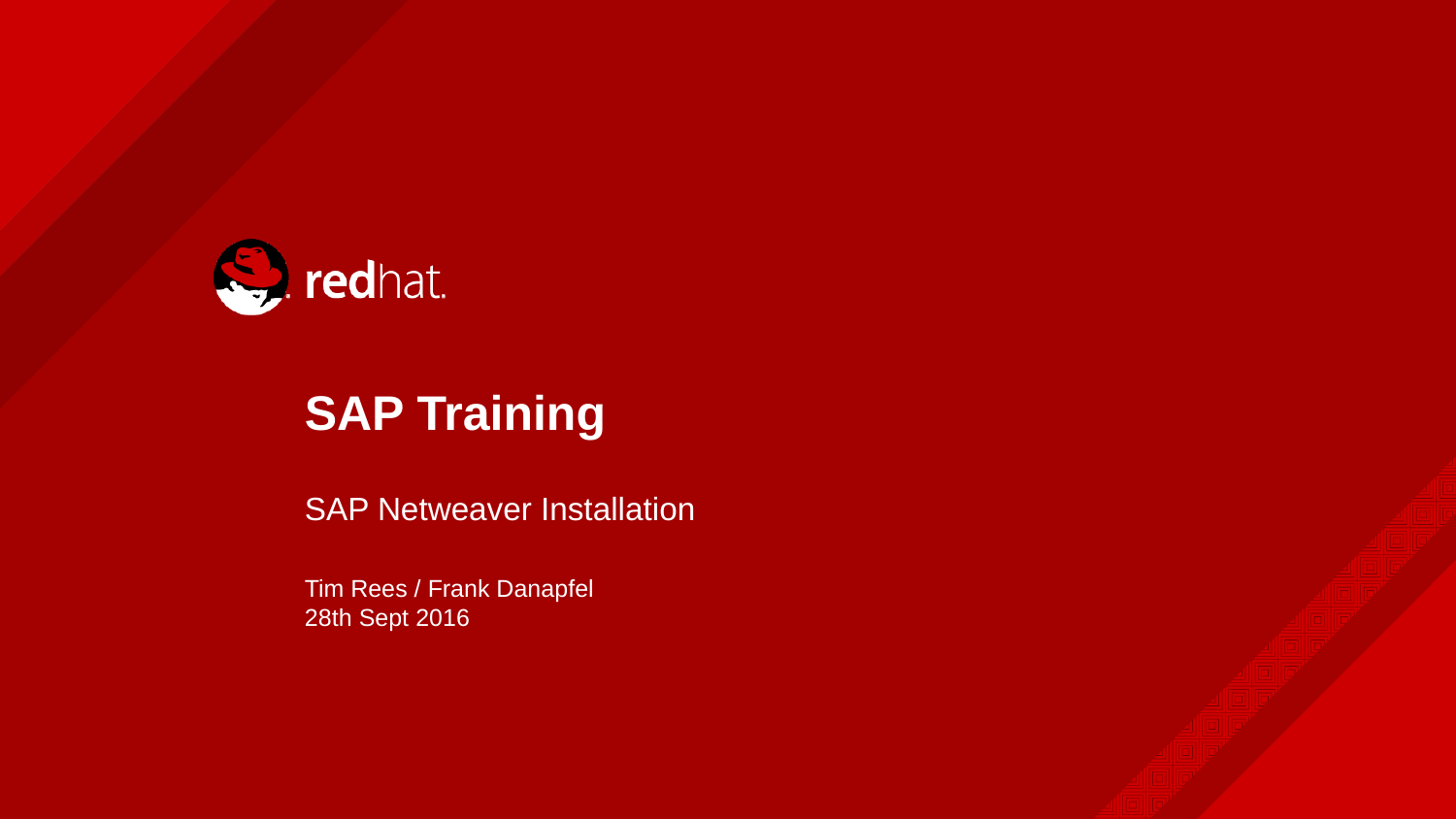

# SAP Training
SAP Netweaver Installation
Tim Rees / Frank Danapfel
28th Sept 2016